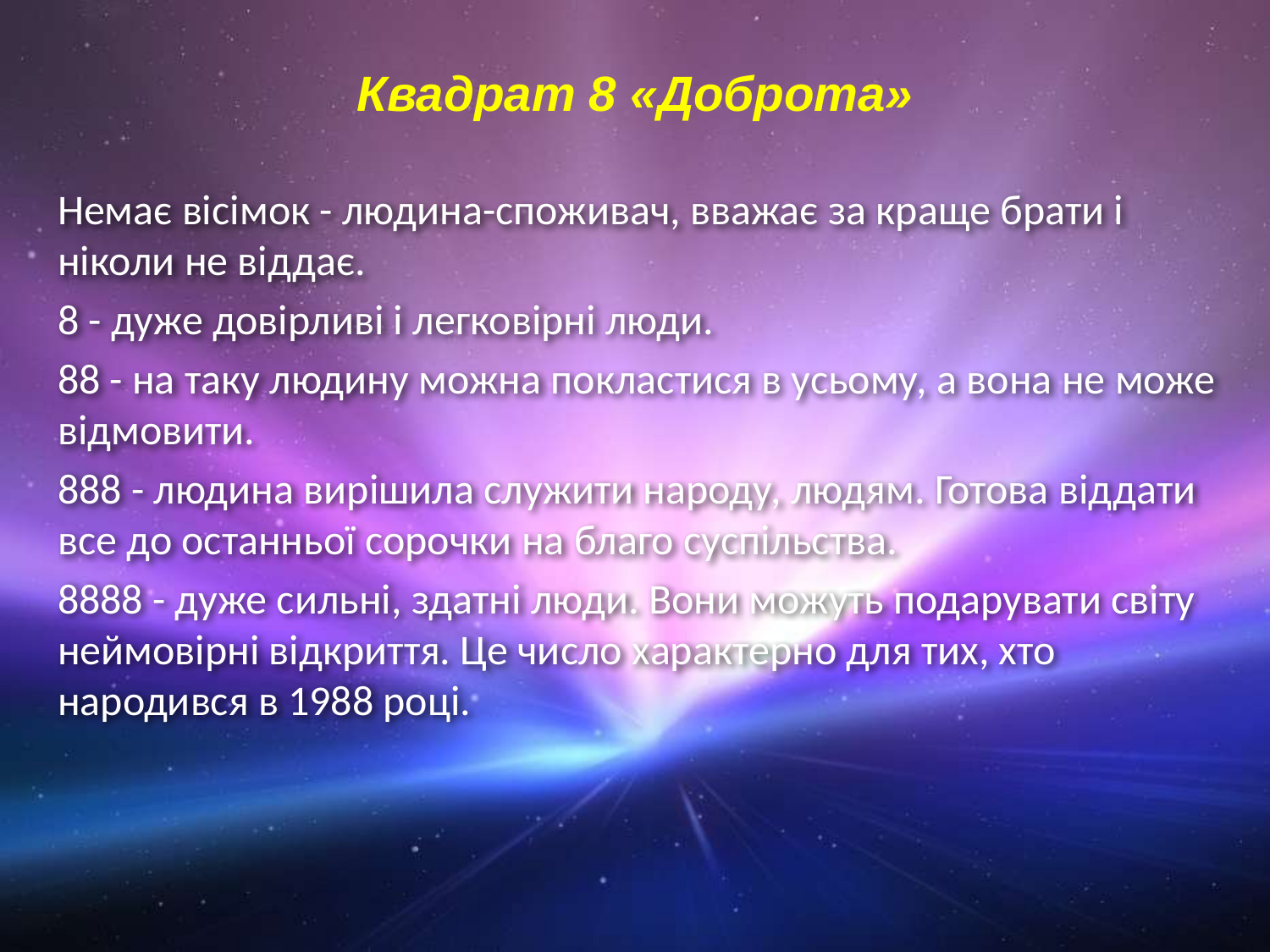

# Квадрат 8 «Доброта»
Немає вісімок - людина-споживач, вважає за краще брати і ніколи не віддає.
8 - дуже довірливі і легковірні люди.
88 - на таку людину можна покластися в усьому, а вона не може відмовити.
888 - людина вирішила служити народу, людям. Готова віддати все до останньої сорочки на благо суспільства.
8888 - дуже сильні, здатні люди. Вони можуть подарувати світу неймовірні відкриття. Це число характерно для тих, хто народився в 1988 році.